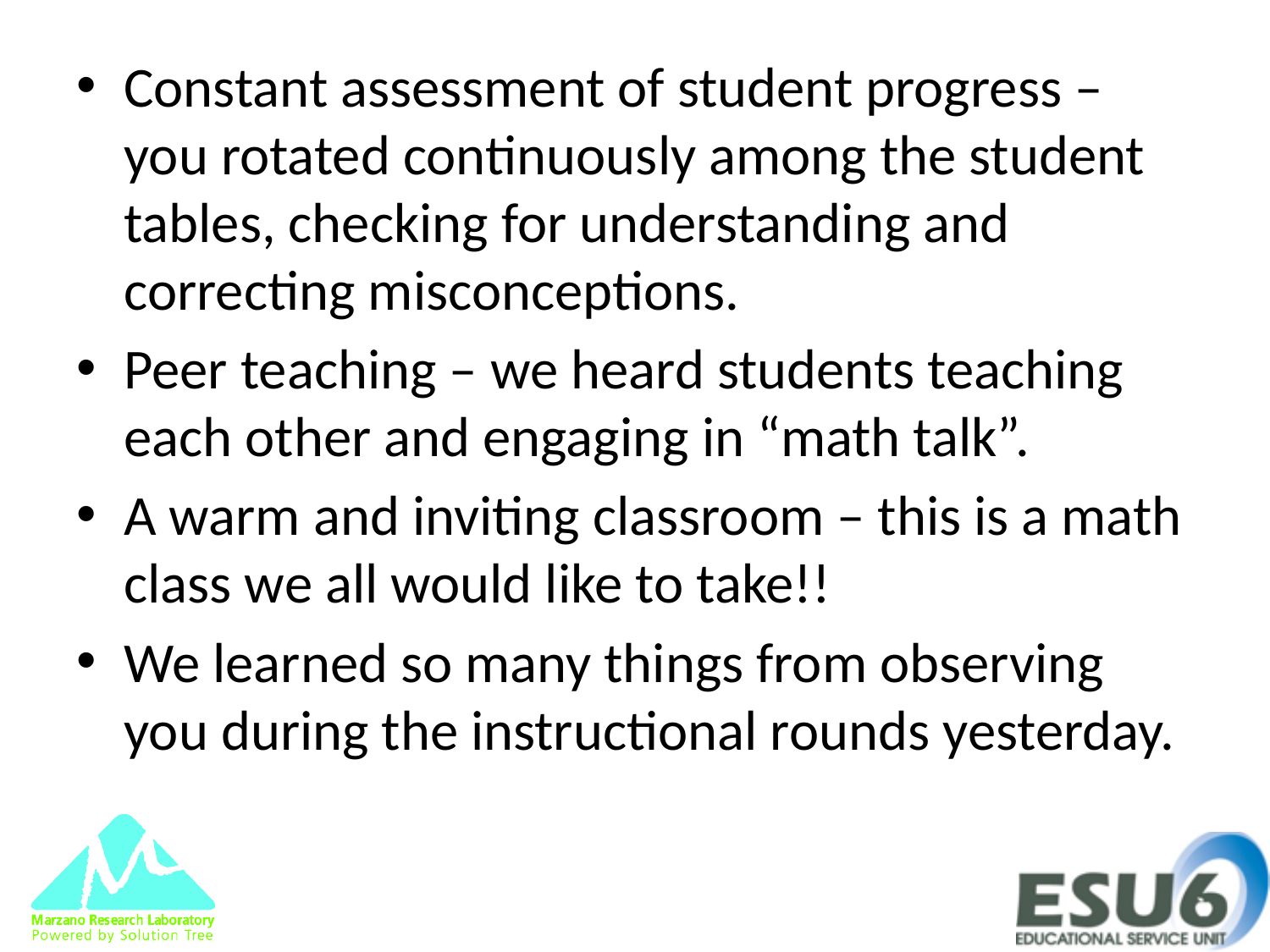

Constant assessment of student progress – you rotated continuously among the student tables, checking for understanding and correcting misconceptions.
Peer teaching – we heard students teaching each other and engaging in “math talk”.
A warm and inviting classroom – this is a math class we all would like to take!!
We learned so many things from observing you during the instructional rounds yesterday.